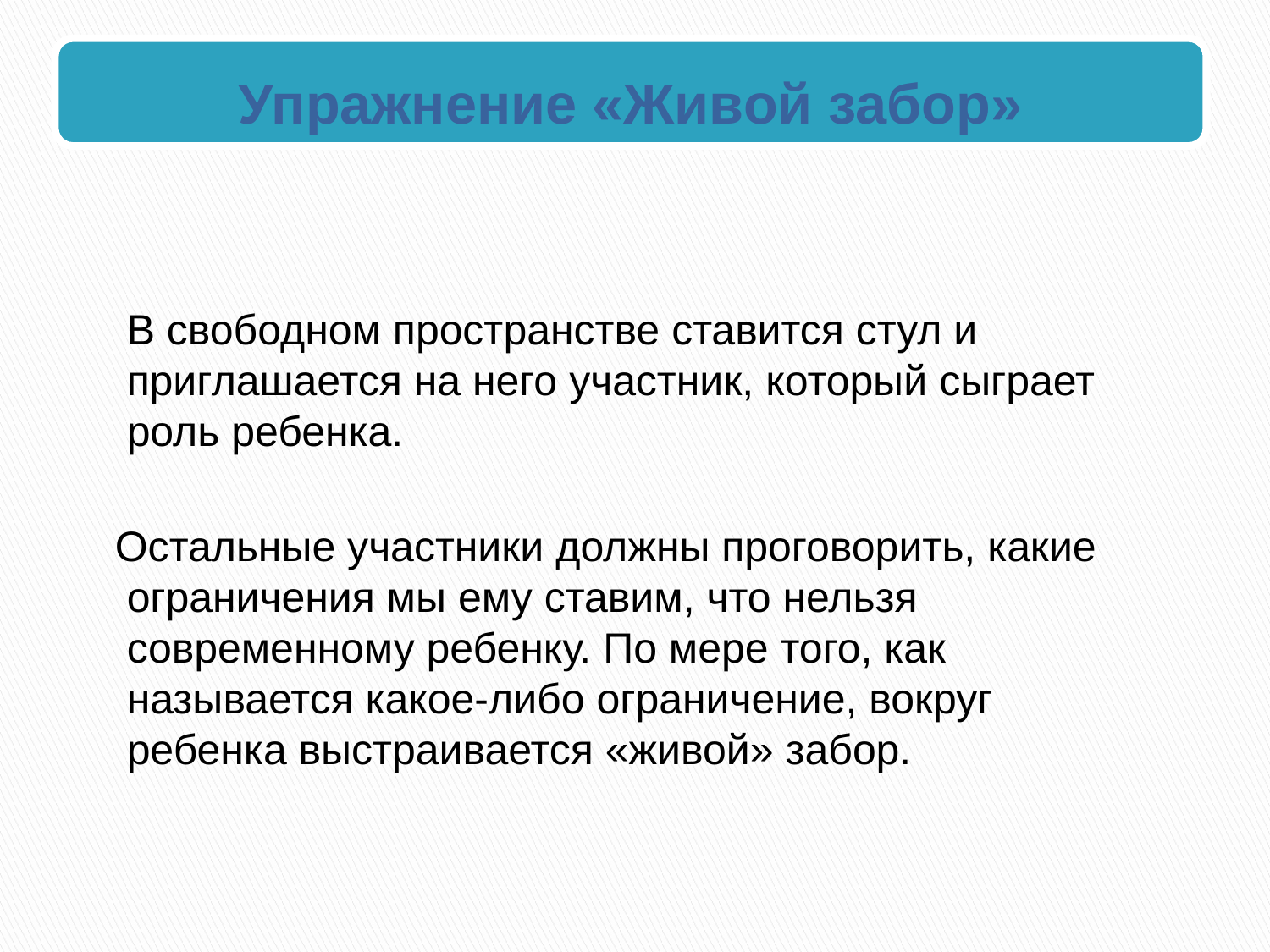

#

Упражнение «Живой забор»
   В свободном пространстве ставится стул и приглашается на него участник, который сыграет роль ребенка.

  Остальные участники должны проговорить, какие ограничения мы ему ставим, что нельзя современному ребенку. По мере того, как называется какое-либо ограничение, вокруг ребенка выстраивается «живой» забор.